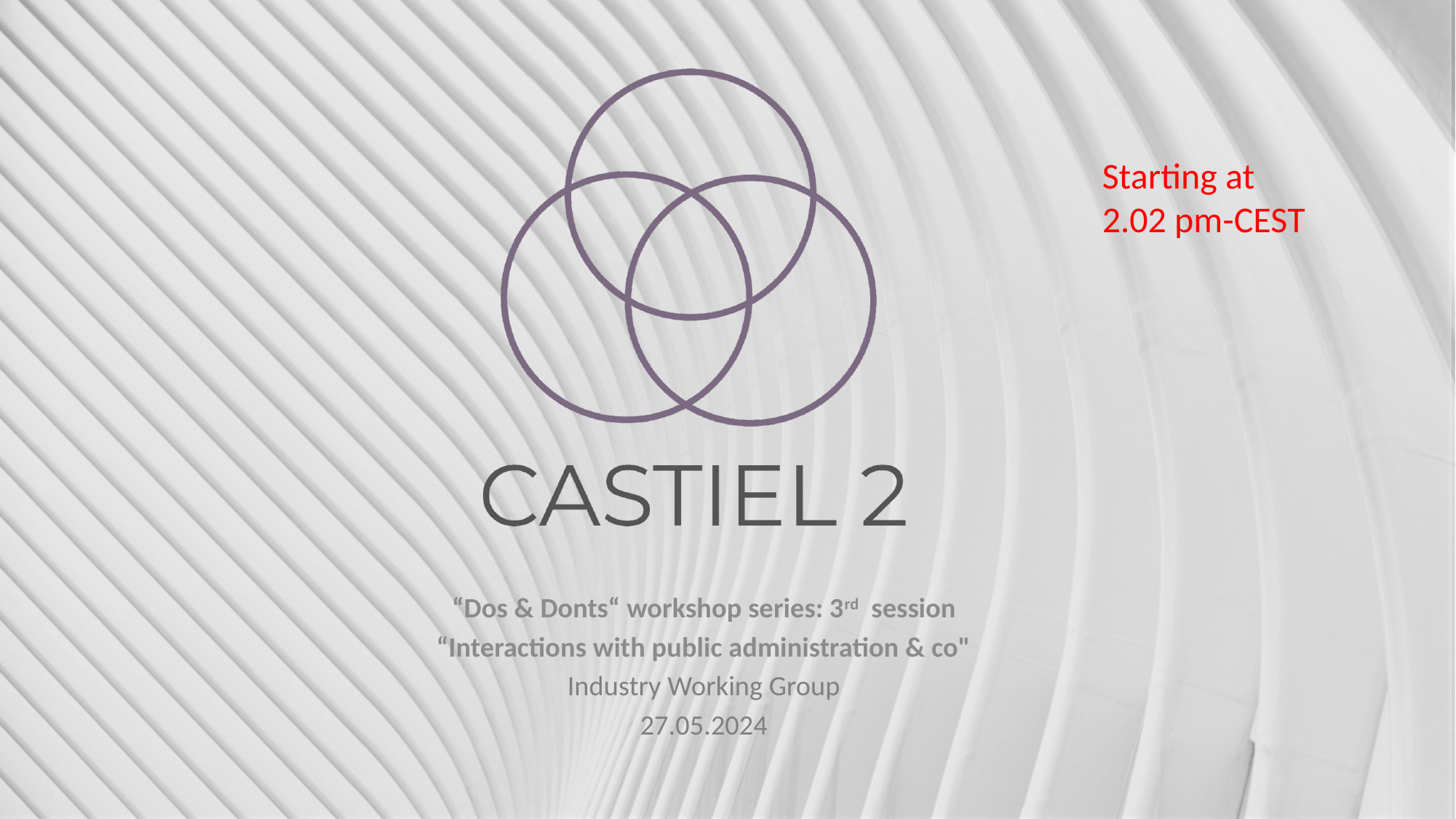

Starting at 2.02 pm-CEST
“Dos & Donts“ workshop series: 3rd  session
“Interactions with public administration & co"
Industry Working Group
27.05.2024